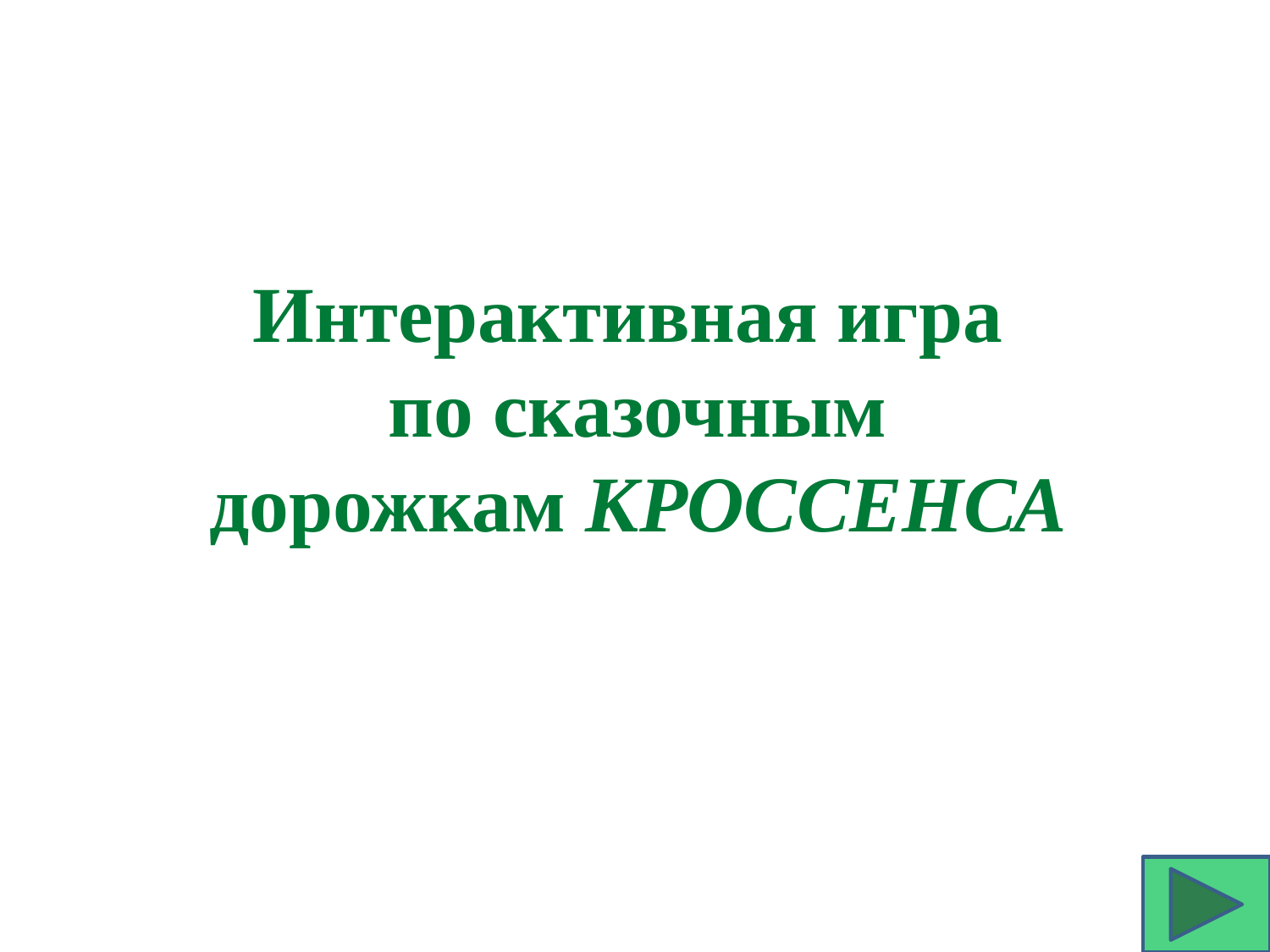

# Интерактивная игра по сказочным дорожкам КРОССЕНСА